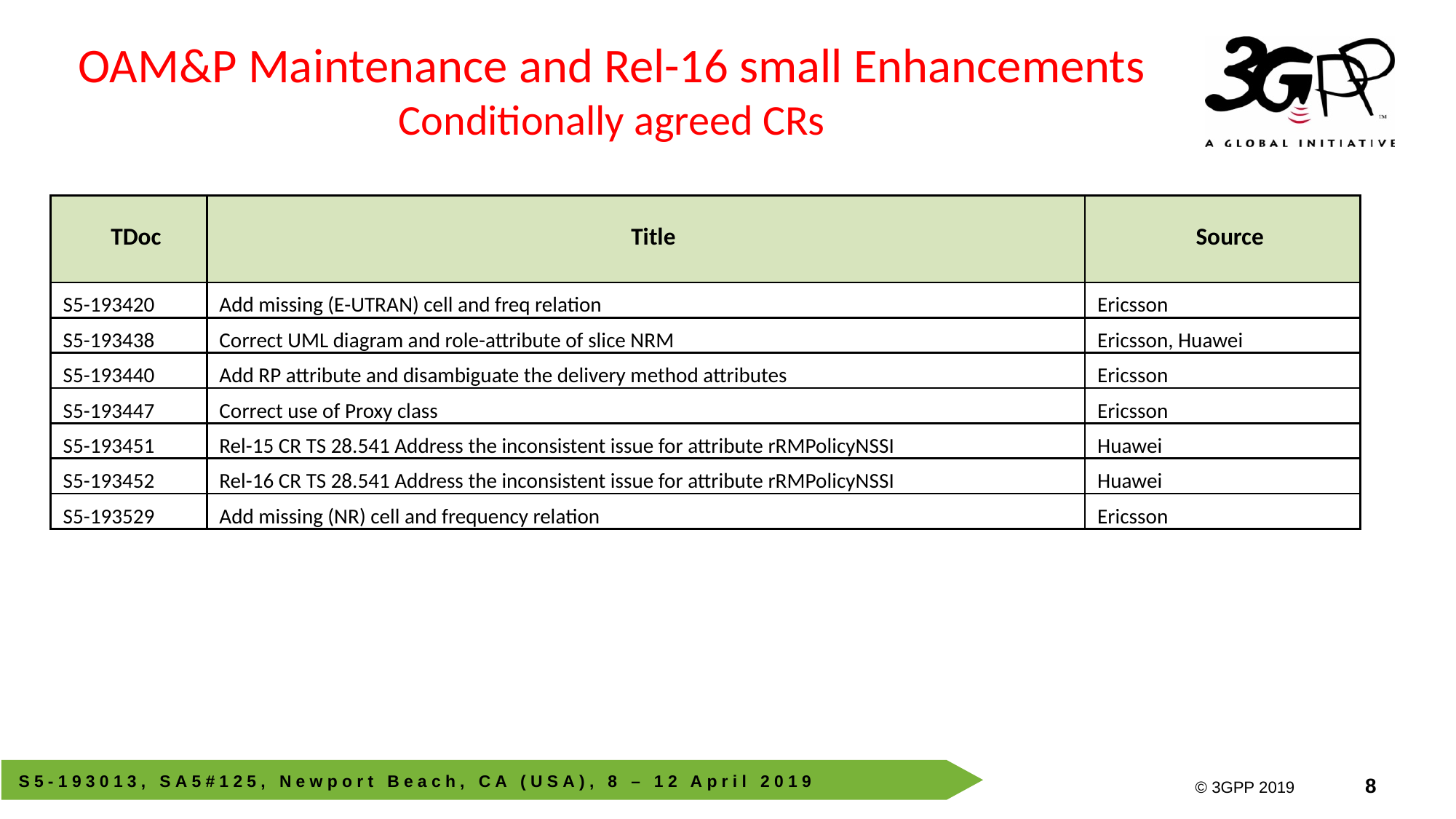

OAM&P Maintenance and Rel-16 small Enhancements
Conditionally agreed CRs
| TDoc | Title | Source |
| --- | --- | --- |
| S5-193420 | Add missing (E-UTRAN) cell and freq relation | Ericsson |
| S5-193438 | Correct UML diagram and role-attribute of slice NRM | Ericsson, Huawei |
| S5-193440 | Add RP attribute and disambiguate the delivery method attributes | Ericsson |
| S5-193447 | Correct use of Proxy class | Ericsson |
| S5-193451 | Rel-15 CR TS 28.541 Address the inconsistent issue for attribute rRMPolicyNSSI | Huawei |
| S5-193452 | Rel-16 CR TS 28.541 Address the inconsistent issue for attribute rRMPolicyNSSI | Huawei |
| S5-193529 | Add missing (NR) cell and frequency relation | Ericsson |